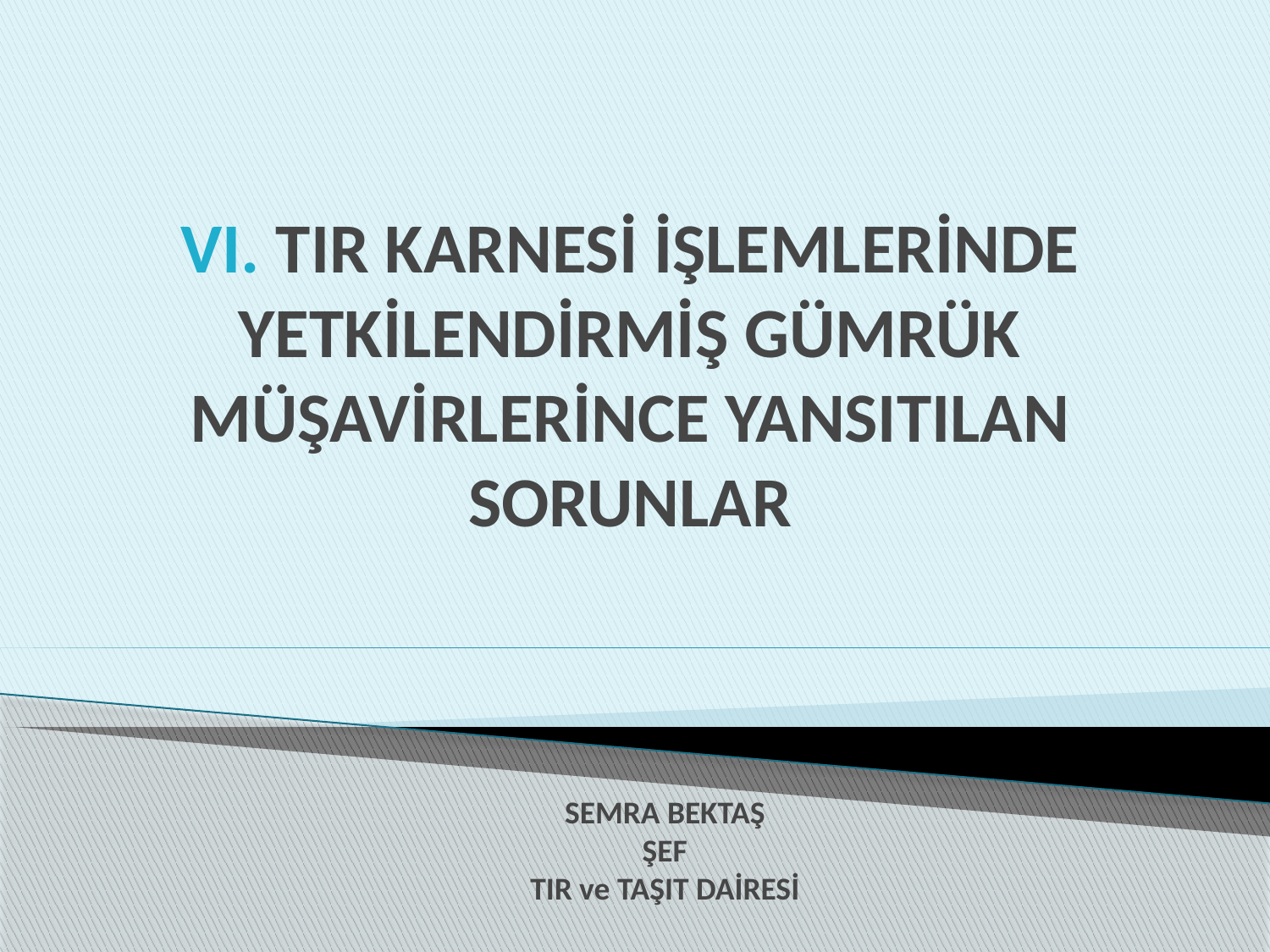

#
VI. TIR KARNESİ İŞLEMLERİNDE YETKİLENDİRMİŞ GÜMRÜK MÜŞAVİRLERİNCE YANSITILAN SORUNLAR
SEMRA BEKTAŞ
ŞEF
TIR ve TAŞIT DAİRESİ